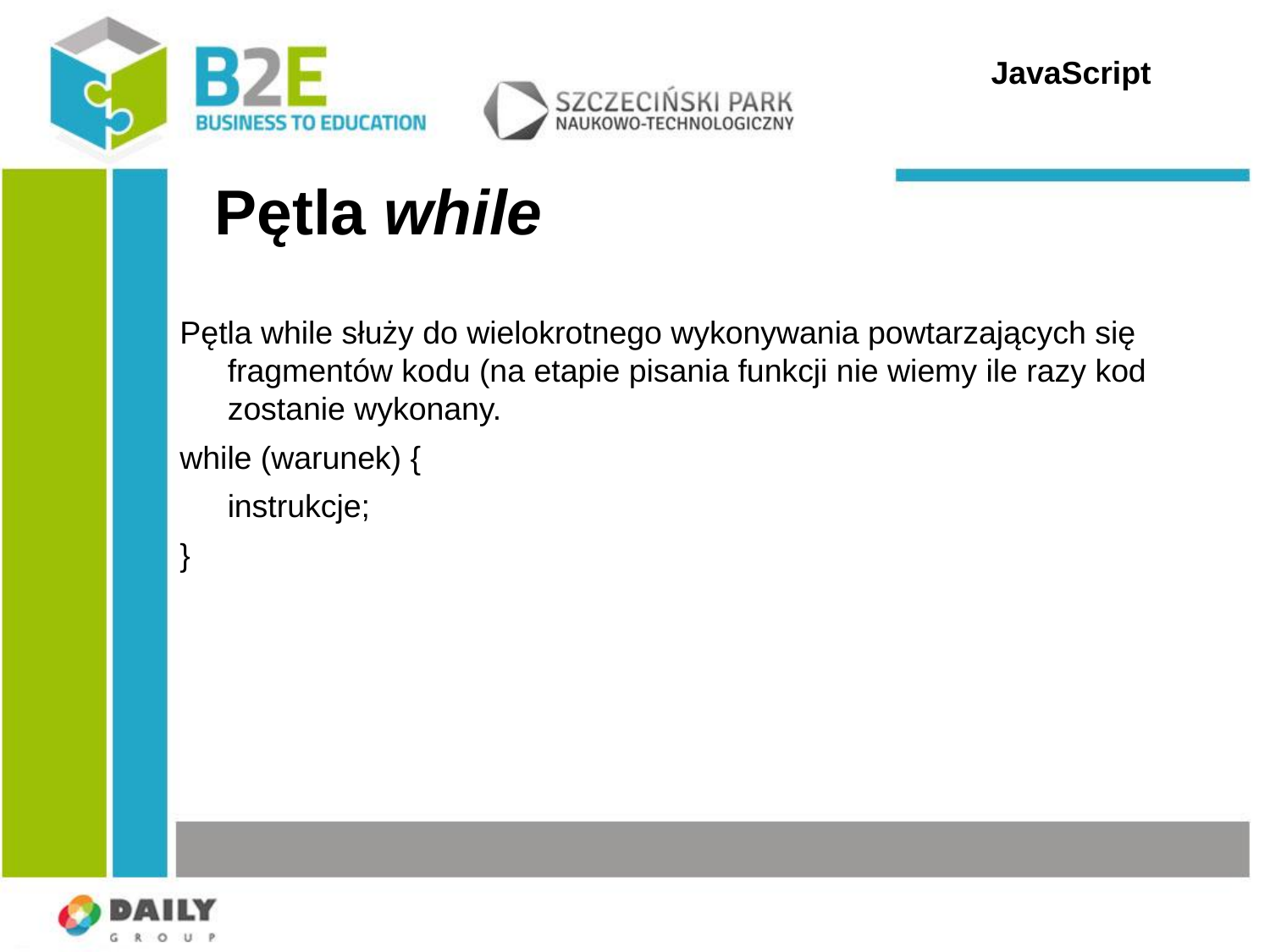

JavaScript
# Pętla while
Pętla while służy do wielokrotnego wykonywania powtarzających się fragmentów kodu (na etapie pisania funkcji nie wiemy ile razy kod zostanie wykonany.
while (warunek) {
	instrukcje;
}